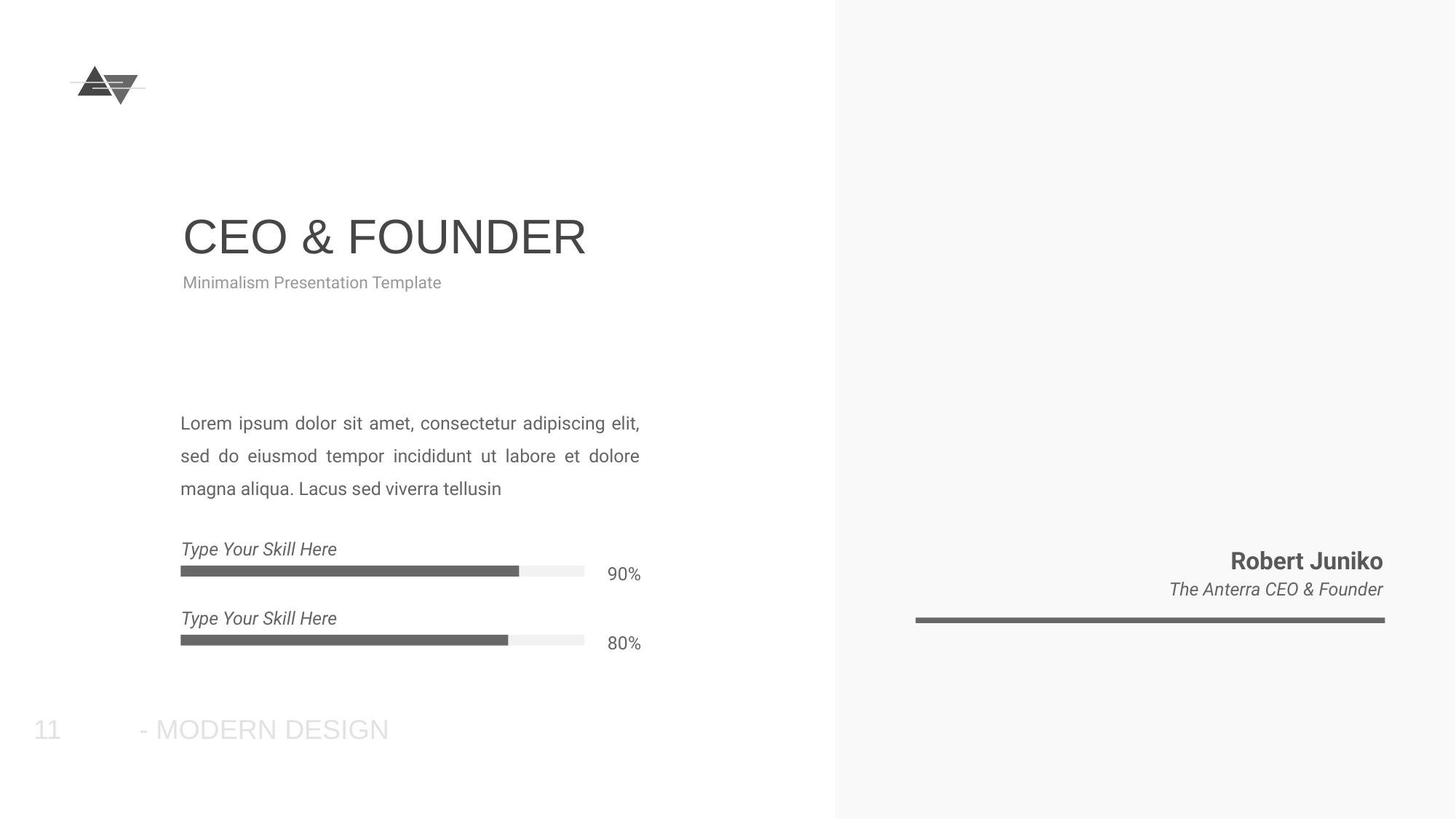

CEO & FOUNDER
Minimalism Presentation Template
Lorem ipsum dolor sit amet, consectetur adipiscing elit, sed do eiusmod tempor incididunt ut labore et dolore magna aliqua. Lacus sed viverra tellusin
Robert Juniko
Type Your Skill Here
90%
The Anterra CEO & Founder

Type Your Skill Here

80%

11
- MODERN DESIGN